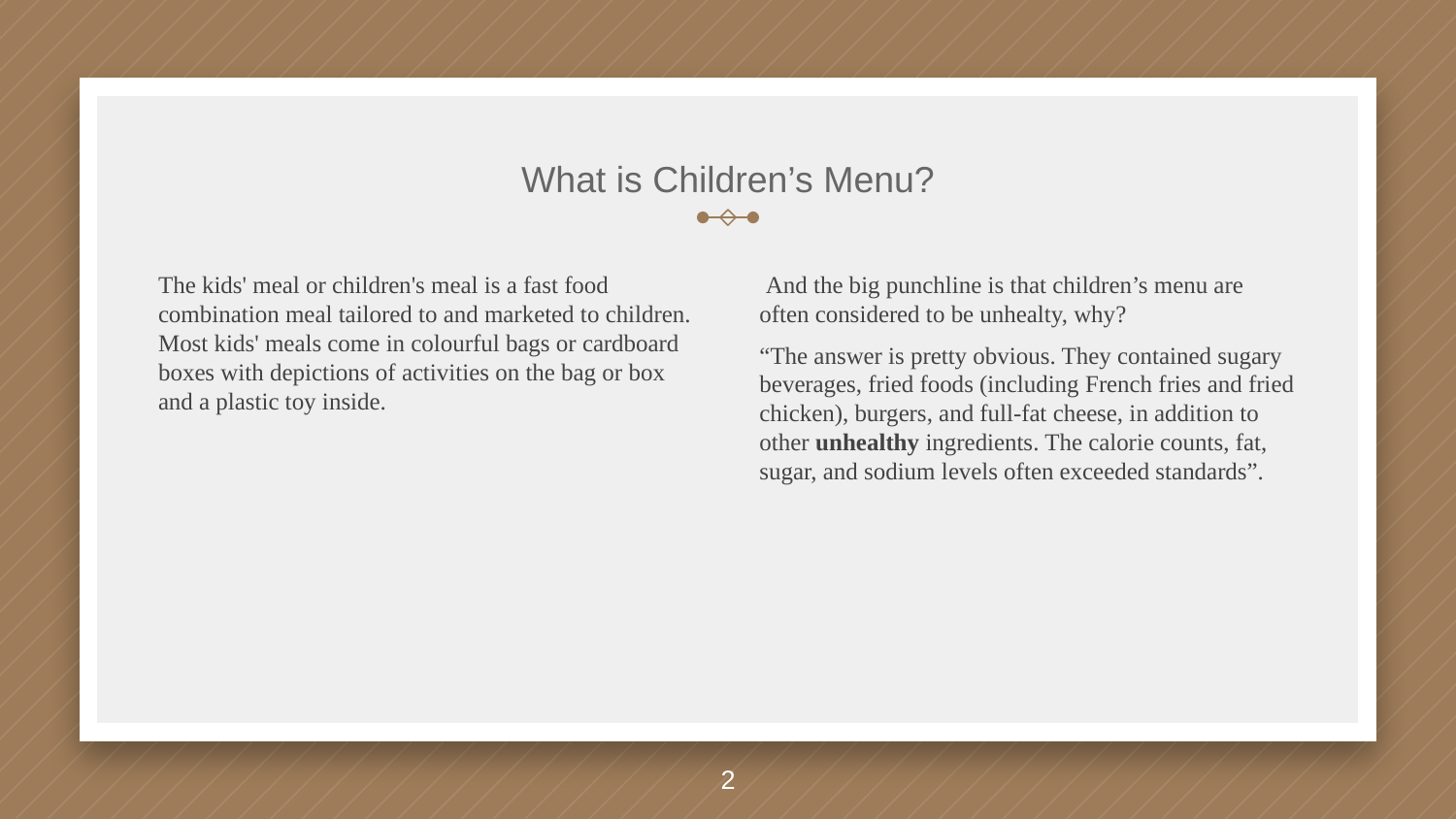

# What is Children’s Menu?
The kids' meal or children's meal is a fast food combination meal tailored to and marketed to children. Most kids' meals come in colourful bags or cardboard boxes with depictions of activities on the bag or box and a plastic toy inside.
 And the big punchline is that children’s menu are often considered to be unhealty, why?
“The answer is pretty obvious. They contained sugary beverages, fried foods (including French fries and fried chicken), burgers, and full-fat cheese, in addition to other unhealthy ingredients. The calorie counts, fat, sugar, and sodium levels often exceeded standards”.
2